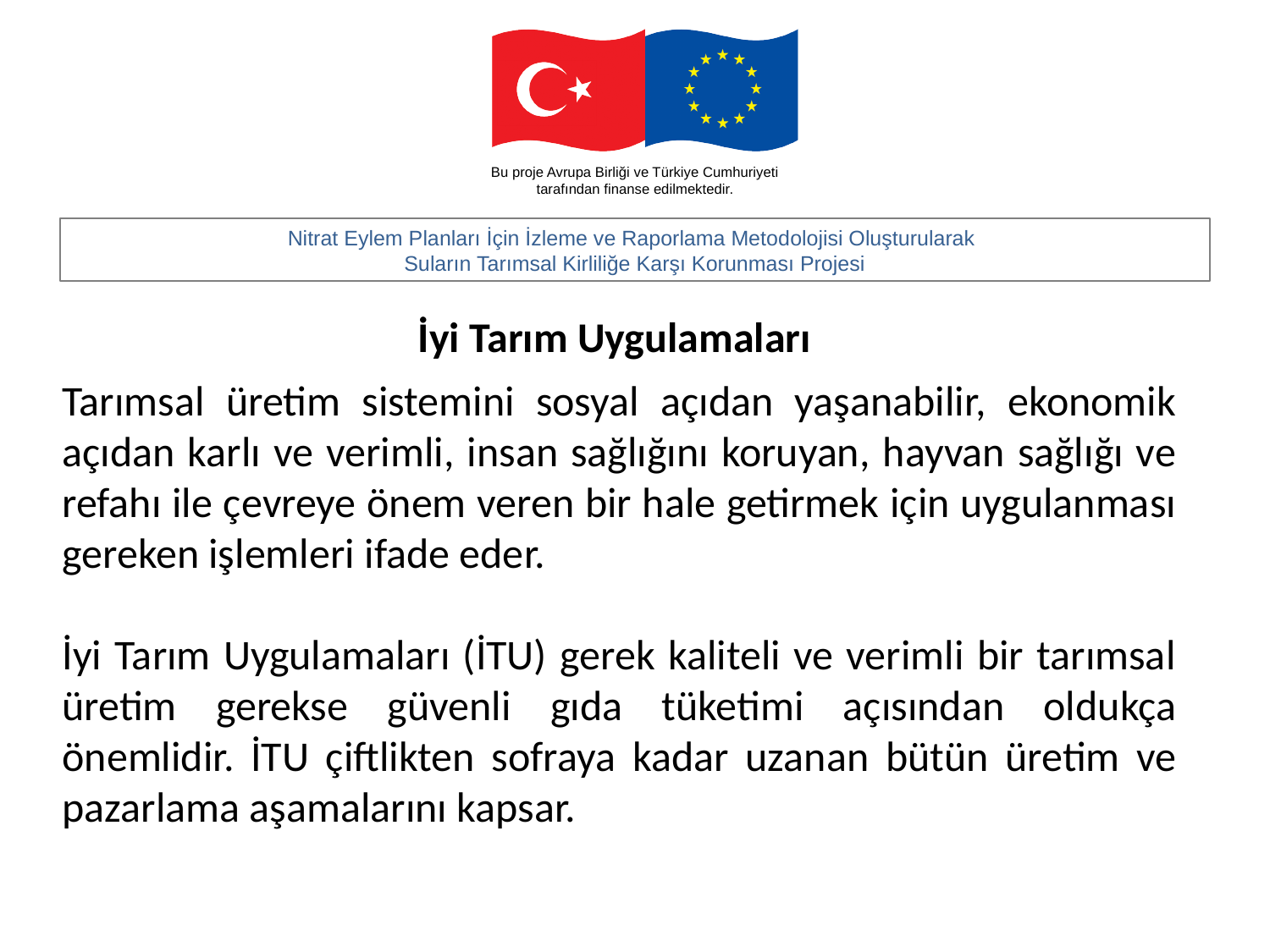

İyi Tarım Uygulamaları
Tarımsal üretim sistemini sosyal açıdan yaşanabilir, ekonomik açıdan karlı ve verimli, insan sağlığını koruyan, hayvan sağlığı ve refahı ile çevreye önem veren bir hale getirmek için uygulanması gereken işlemleri ifade eder.

İyi Tarım Uygulamaları (İTU) gerek kaliteli ve verimli bir tarımsal üretim gerekse güvenli gıda tüketimi açısından oldukça önemlidir. İTU çiftlikten sofraya kadar uzanan bütün üretim ve pazarlama aşamalarını kapsar.